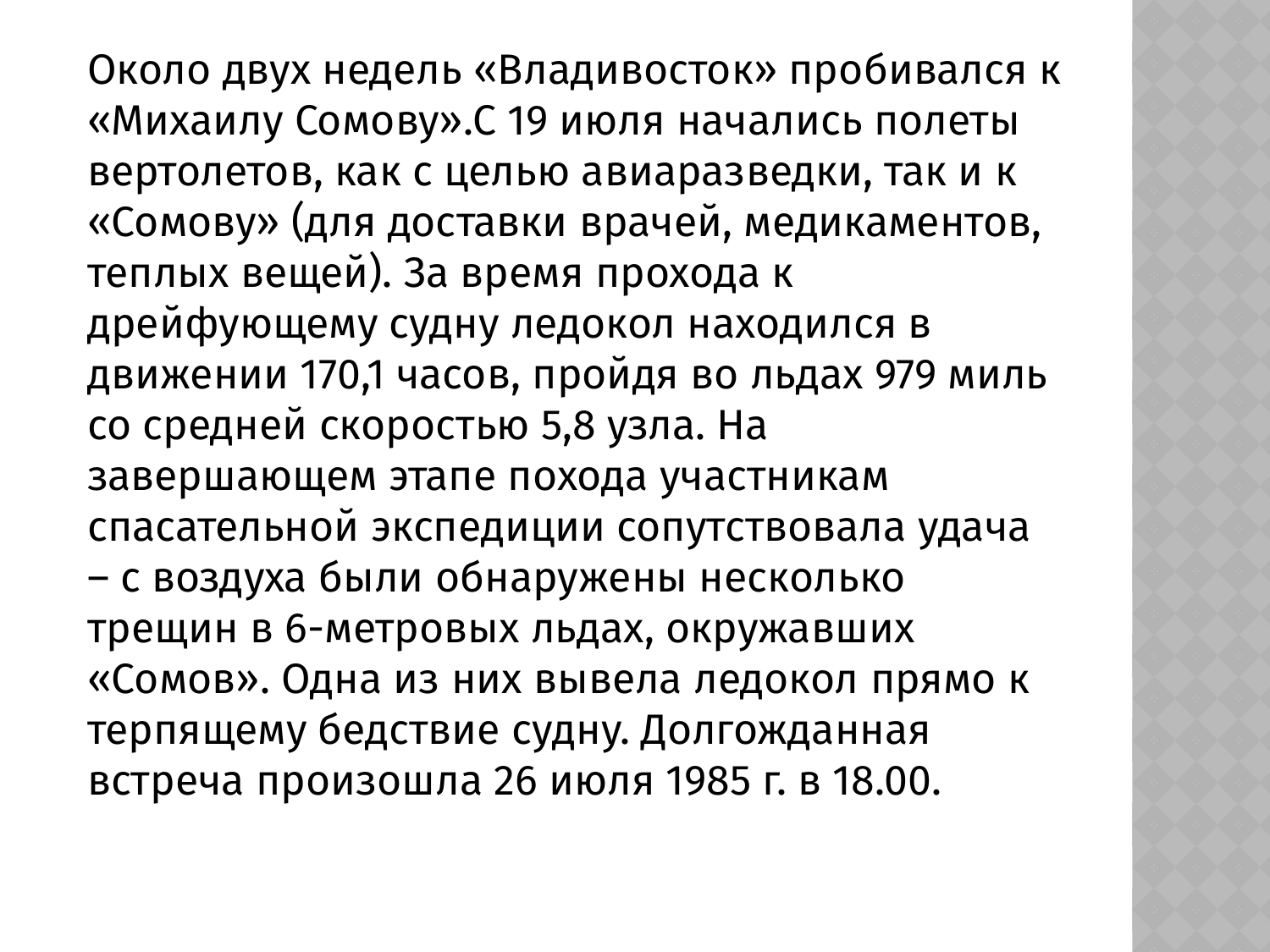

Около двух недель «Владивосток» пробивался к «Михаилу Сомову».С 19 июля начались полеты вертолетов, как с целью авиаразведки, так и к «Сомову» (для доставки врачей, медикаментов, теплых вещей). За время прохода к дрейфующему судну ледокол находился в движении 170,1 часов, пройдя во льдах 979 миль со средней скоростью 5,8 узла. На завершающем этапе похода участникам спасательной экспедиции сопутствовала удача – с воздуха были обнаружены несколько трещин в 6-метровых льдах, окружавших «Сомов». Одна из них вывела ледокол прямо к терпящему бедствие судну. Долгожданная встреча произошла 26 июля 1985 г. в 18.00.